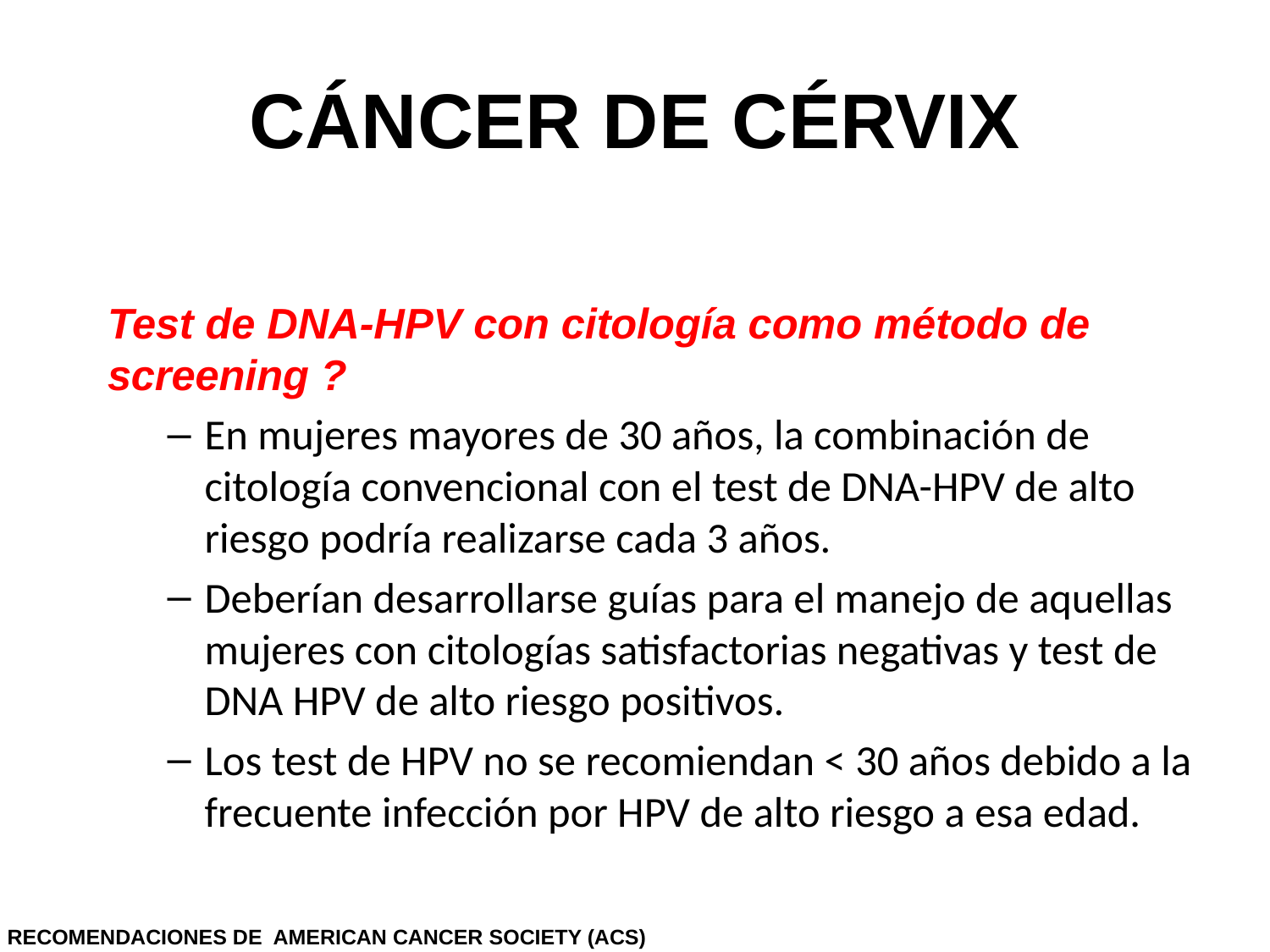

# CÁNCER DE CÉRVIX

Test de DNA-HPV con citología como método de      screening ?
En mujeres mayores de 30 años, la combinación de citología convencional con el test de DNA-HPV de alto riesgo podría realizarse cada 3 años.
Deberían desarrollarse guías para el manejo de aquellas mujeres con citologías satisfactorias negativas y test de DNA HPV de alto riesgo positivos.
Los test de HPV no se recomiendan < 30 años debido a la frecuente infección por HPV de alto riesgo a esa edad.

RECOMENDACIONES DE  AMERICAN CANCER SOCIETY (ACS)